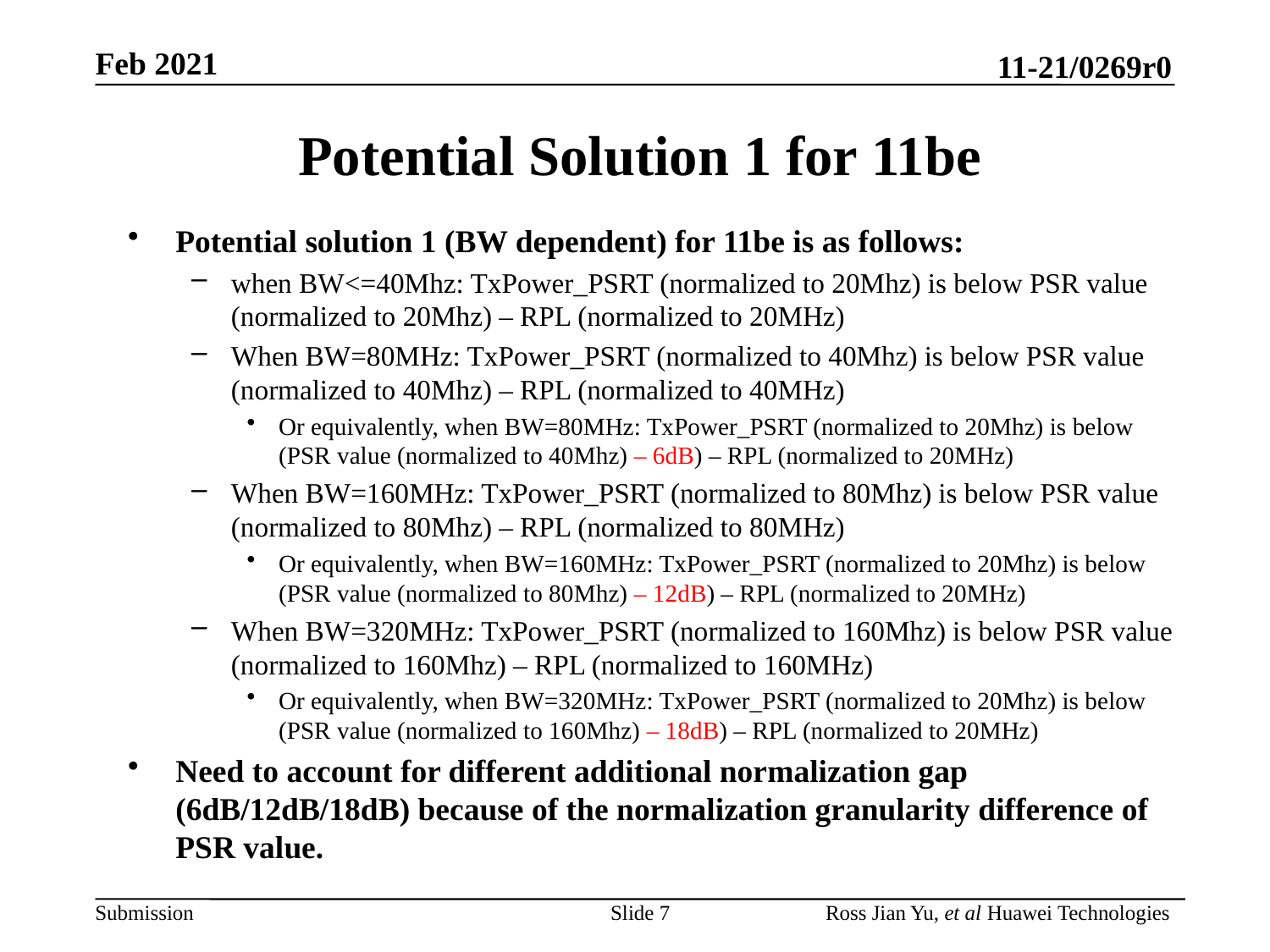

# Potential Solution 1 for 11be
Potential solution 1 (BW dependent) for 11be is as follows:
when BW<=40Mhz: TxPower_PSRT (normalized to 20Mhz) is below PSR value (normalized to 20Mhz) – RPL (normalized to 20MHz)
When BW=80MHz: TxPower_PSRT (normalized to 40Mhz) is below PSR value (normalized to 40Mhz) – RPL (normalized to 40MHz)
Or equivalently, when BW=80MHz: TxPower_PSRT (normalized to 20Mhz) is below (PSR value (normalized to 40Mhz) – 6dB) – RPL (normalized to 20MHz)
When BW=160MHz: TxPower_PSRT (normalized to 80Mhz) is below PSR value (normalized to 80Mhz) – RPL (normalized to 80MHz)
Or equivalently, when BW=160MHz: TxPower_PSRT (normalized to 20Mhz) is below (PSR value (normalized to 80Mhz) – 12dB) – RPL (normalized to 20MHz)
When BW=320MHz: TxPower_PSRT (normalized to 160Mhz) is below PSR value (normalized to 160Mhz) – RPL (normalized to 160MHz)
Or equivalently, when BW=320MHz: TxPower_PSRT (normalized to 20Mhz) is below (PSR value (normalized to 160Mhz) – 18dB) – RPL (normalized to 20MHz)
Need to account for different additional normalization gap (6dB/12dB/18dB) because of the normalization granularity difference of PSR value.

Slide 7